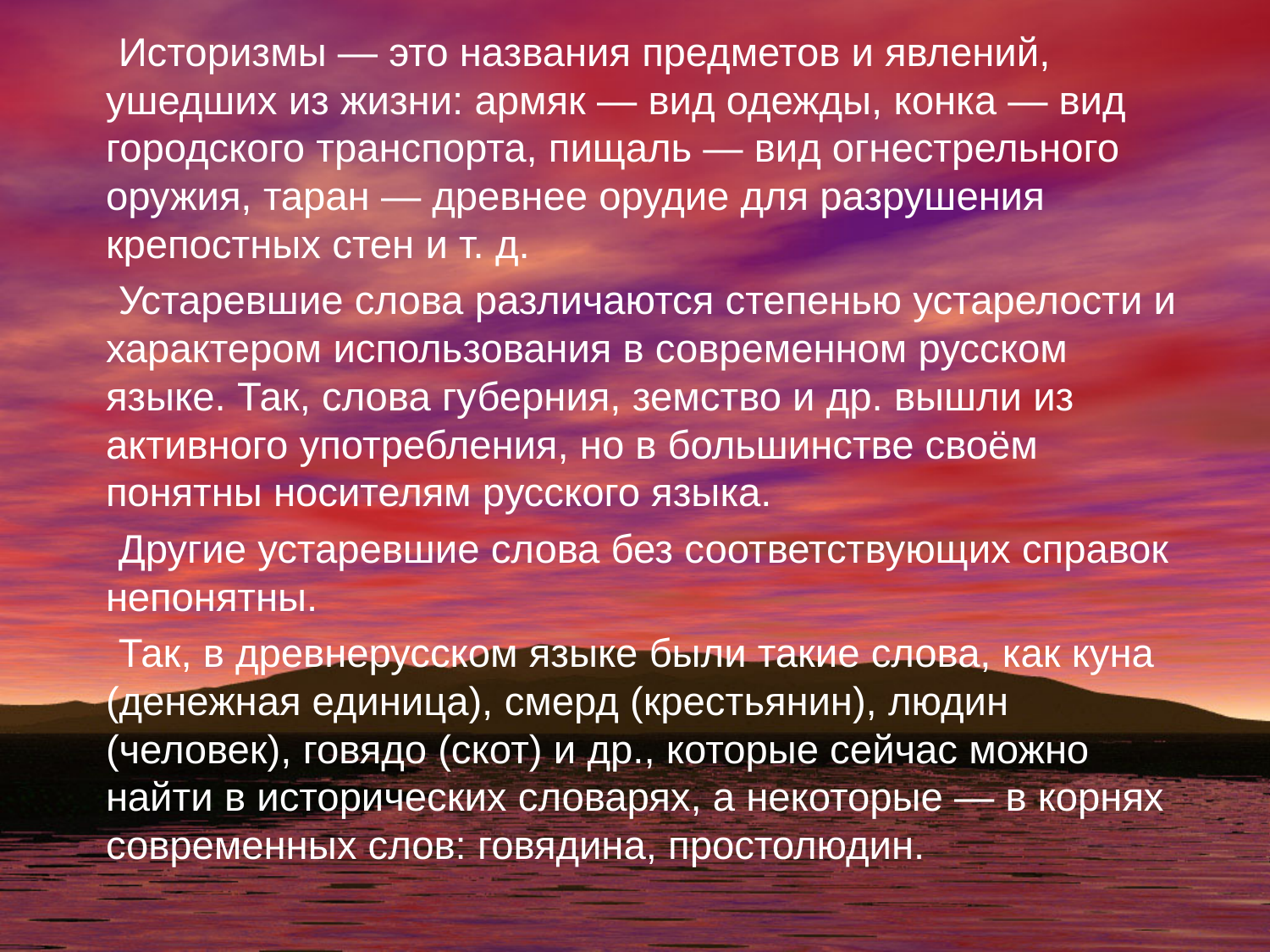

Историзмы — это названия предметов и явлений, ушедших из жизни: армяк — вид одежды, конка — вид городского транспорта, пищаль — вид огнестрельного оружия, таран — древнее орудие для разрушения крепостных стен и т. д.
     Устаревшие слова различаются степенью устарелости и характером использования в современном русском языке. Так, слова губерния, земство и др. вышли из активного употребления, но в большинстве своём понятны носителям русского языка.
     Другие устаревшие слова без соответствующих справок непонятны.
     Так, в древнерусском языке были такие слова, как куна (денежная единица), смерд (крестьянин), людин (человек), говядо (скот) и др., которые сейчас можно найти в исторических словарях, а некоторые — в корнях современных слов: говядина, простолюдин.

#